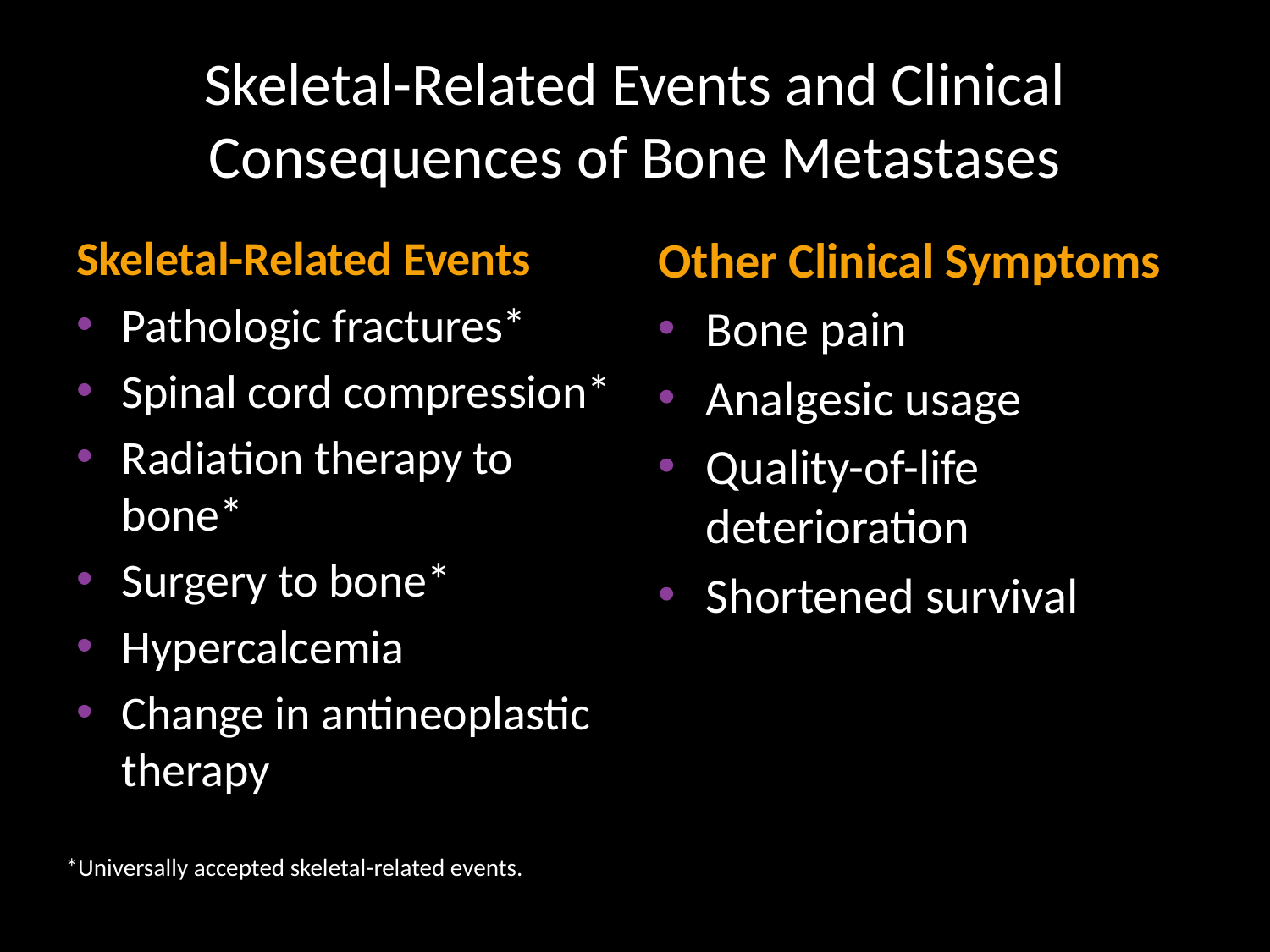

# Skeletal-Related Events and Clinical Consequences of Bone Metastases
Skeletal-Related Events
Pathologic fractures*
Spinal cord compression*
Radiation therapy to bone*
Surgery to bone*
Hypercalcemia
Change in antineoplastic therapy
Other Clinical Symptoms
Bone pain
Analgesic usage
Quality-of-life deterioration
Shortened survival
*Universally accepted skeletal-related events.